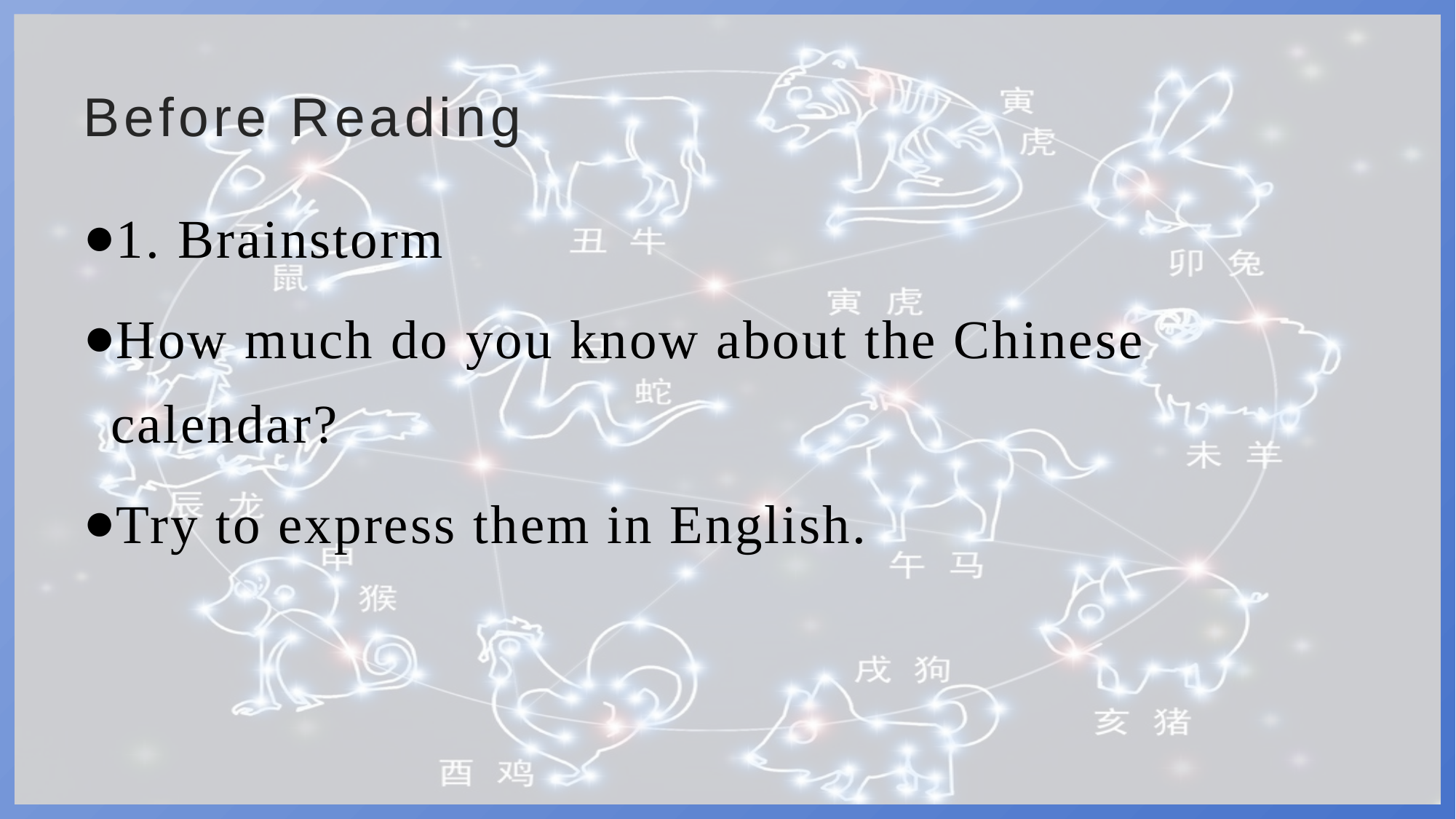

# Before Reading
1. Brainstorm
How much do you know about the Chinese calendar?
Try to express them in English.